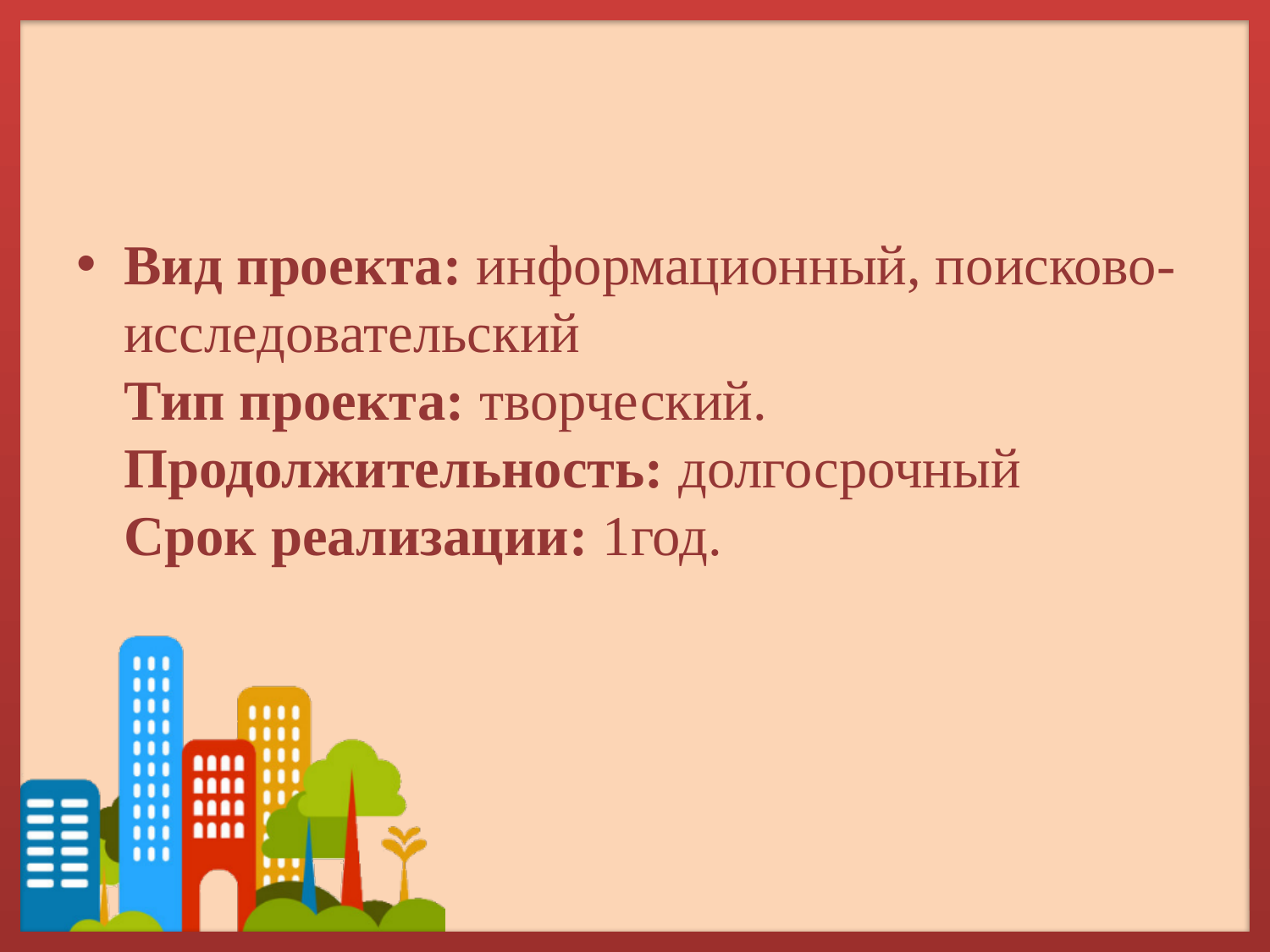

Вид проекта: информационный, поисково-исследовательский
Тип проекта: творческий.
Продолжительность: долгосрочный
Срок реализации: 1год.